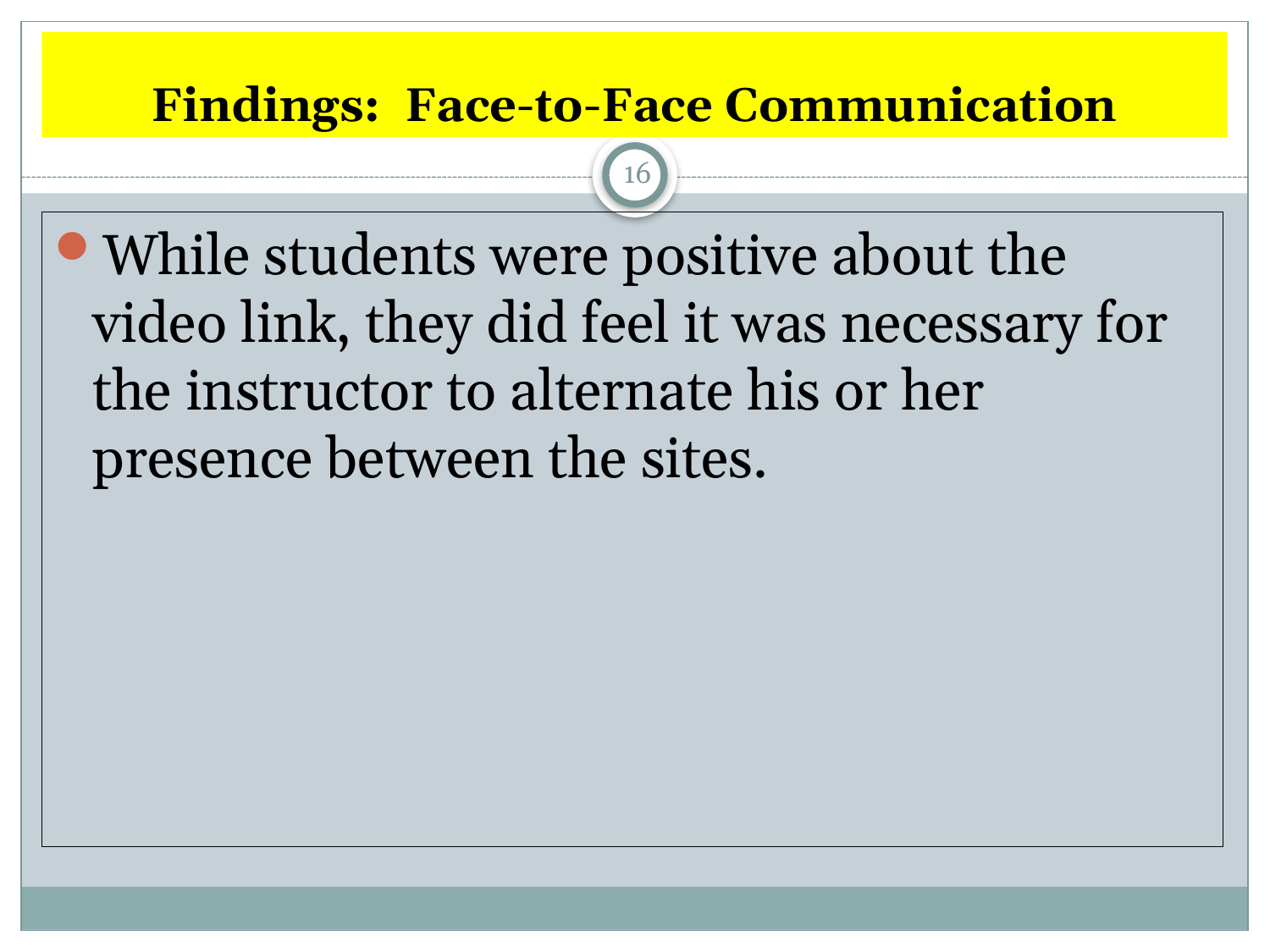

# Findings:  Face-to-Face Communication
16
While students were positive about the video link, they did feel it was necessary for the instructor to alternate his or her presence between the sites.